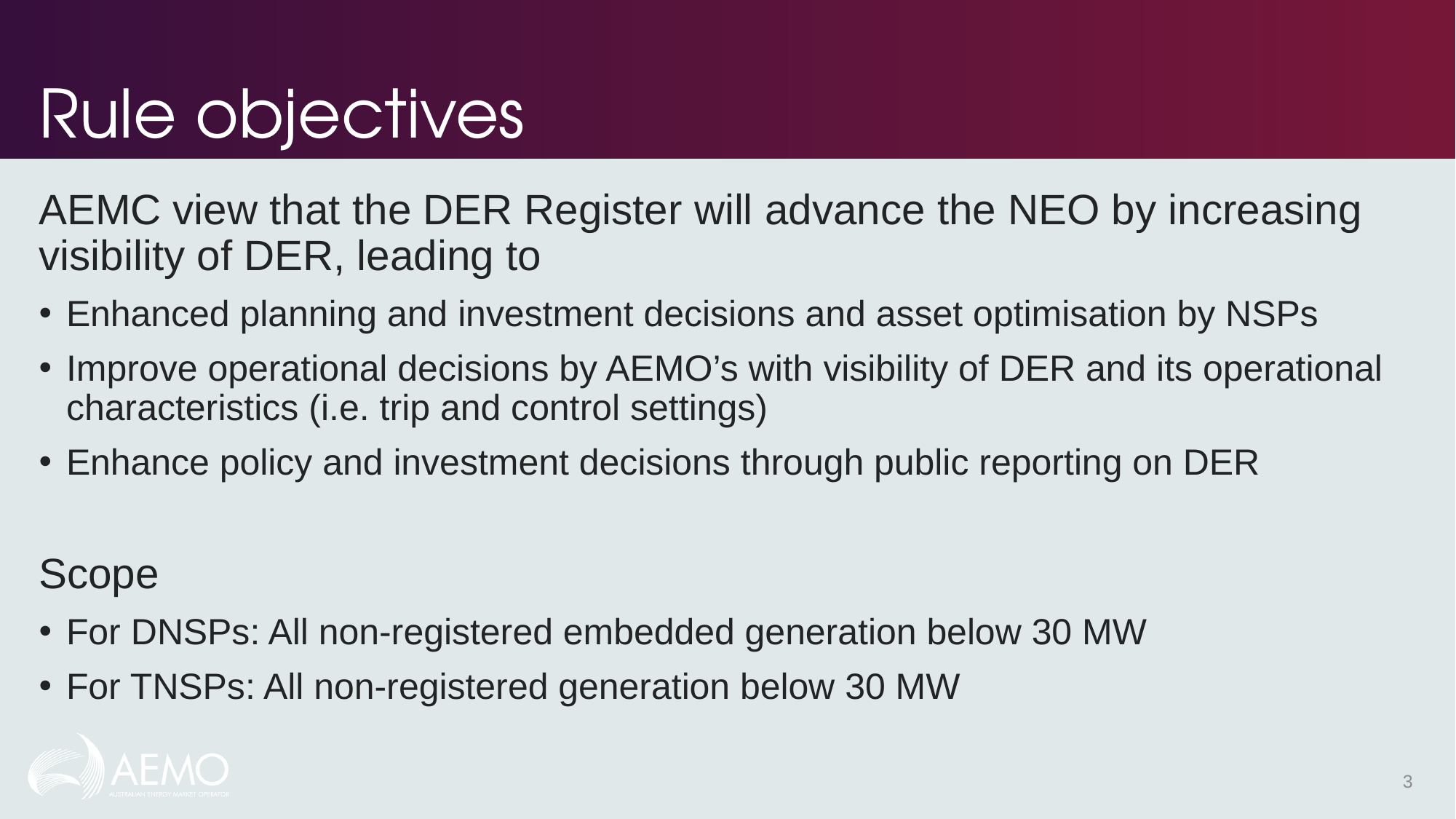

# Rule objectives
AEMC view that the DER Register will advance the NEO by increasing visibility of DER, leading to
Enhanced planning and investment decisions and asset optimisation by NSPs
Improve operational decisions by AEMO’s with visibility of DER and its operational characteristics (i.e. trip and control settings)
Enhance policy and investment decisions through public reporting on DER

Scope
For DNSPs: All non-registered embedded generation below 30 MW
For TNSPs: All non-registered generation below 30 MW
3